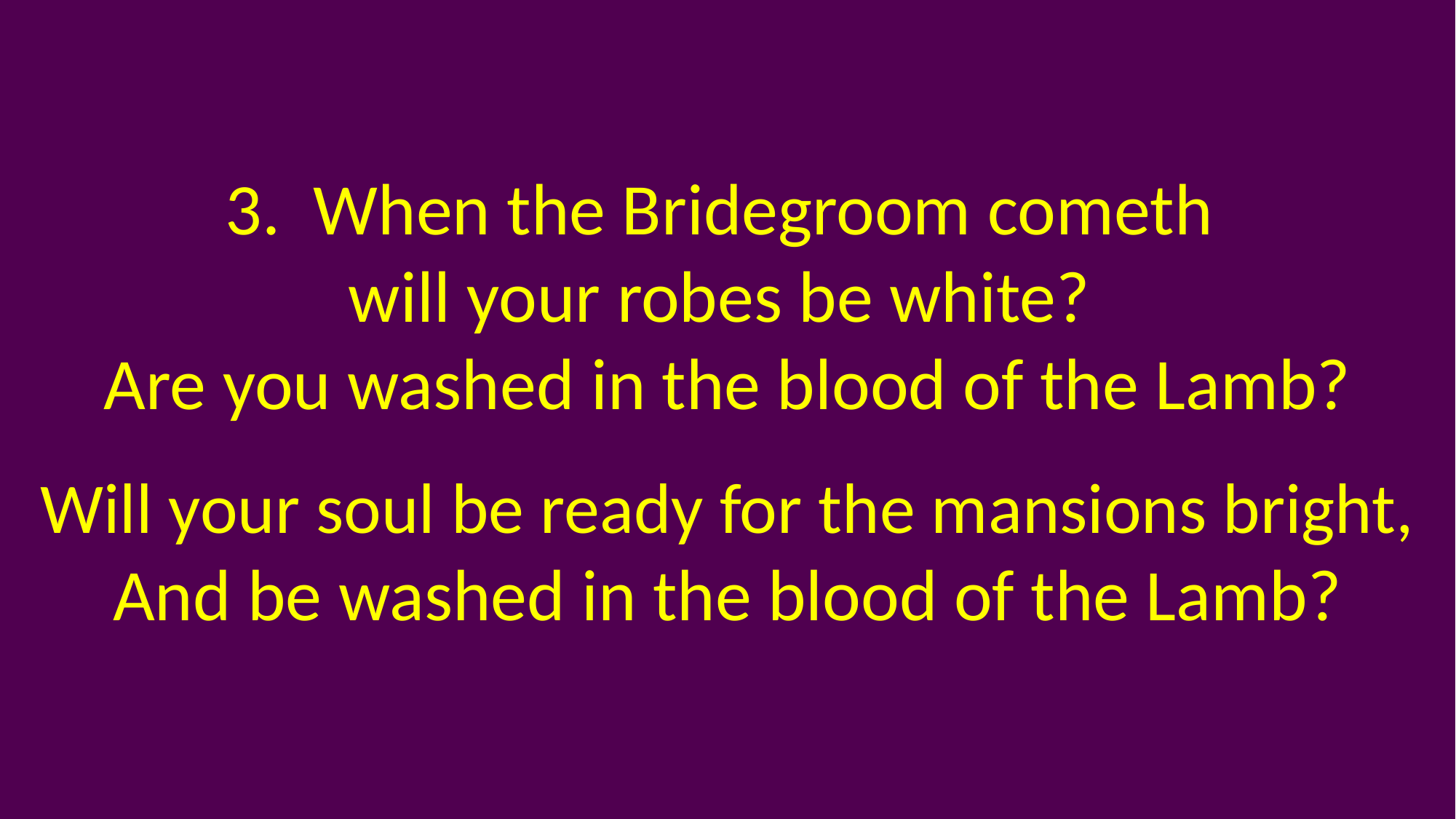

3.  When the Bridegroom cometh
will your robes be white?
Are you washed in the blood of the Lamb?
 Will your soul be ready for the mansions bright,
And be washed in the blood of the Lamb?